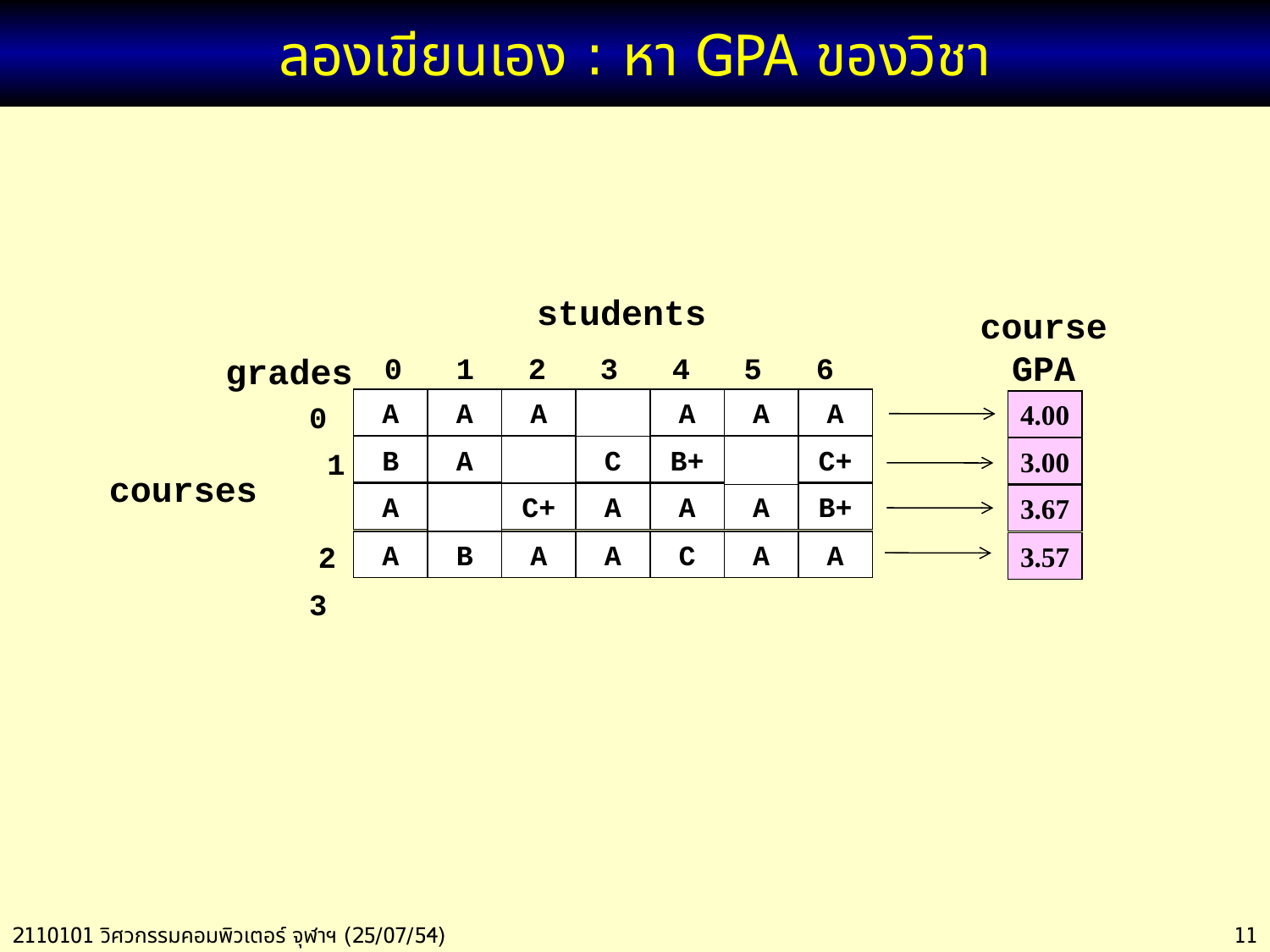

# ลองเขียนเอง : หา GPA ของวิชา
students
course
GPA
4.00
3.00
3.67
3.57
grades
 0   1   2   3   4   5   6
0   1   2
3
A
A
A

A
A
A
B
A

C
B+

C+
A

C+
A
A
A
B+
A
B
A
A
C
A
A
courses